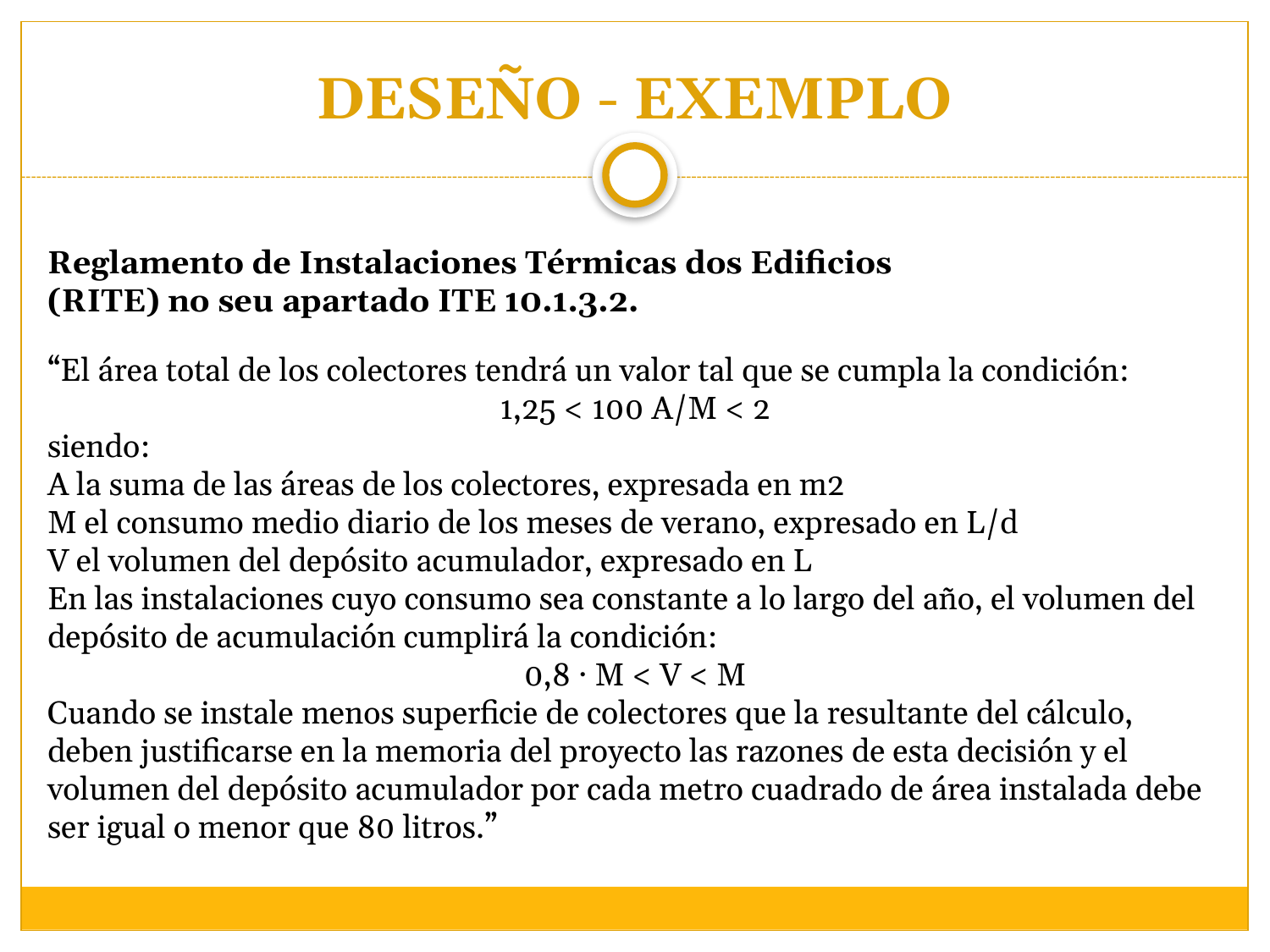

# DESEÑO - EXEMPLO
Reglamento de Instalaciones Térmicas dos Edificios
(RITE) no seu apartado ITE 10.1.3.2.

“El área total de los colectores tendrá un valor tal que se cumpla la condición:
1,25 < 100 A/M < 2
siendo:
A la suma de las áreas de los colectores, expresada en m2
M el consumo medio diario de los meses de verano, expresado en L/d
V el volumen del depósito acumulador, expresado en L
En las instalaciones cuyo consumo sea constante a lo largo del año, el volumen del depósito de acumulación cumplirá la condición:
0,8 · M < V < M
Cuando se instale menos superficie de colectores que la resultante del cálculo, deben justificarse en la memoria del proyecto las razones de esta decisión y el volumen del depósito acumulador por cada metro cuadrado de área instalada debe ser igual o menor que 80 litros.”